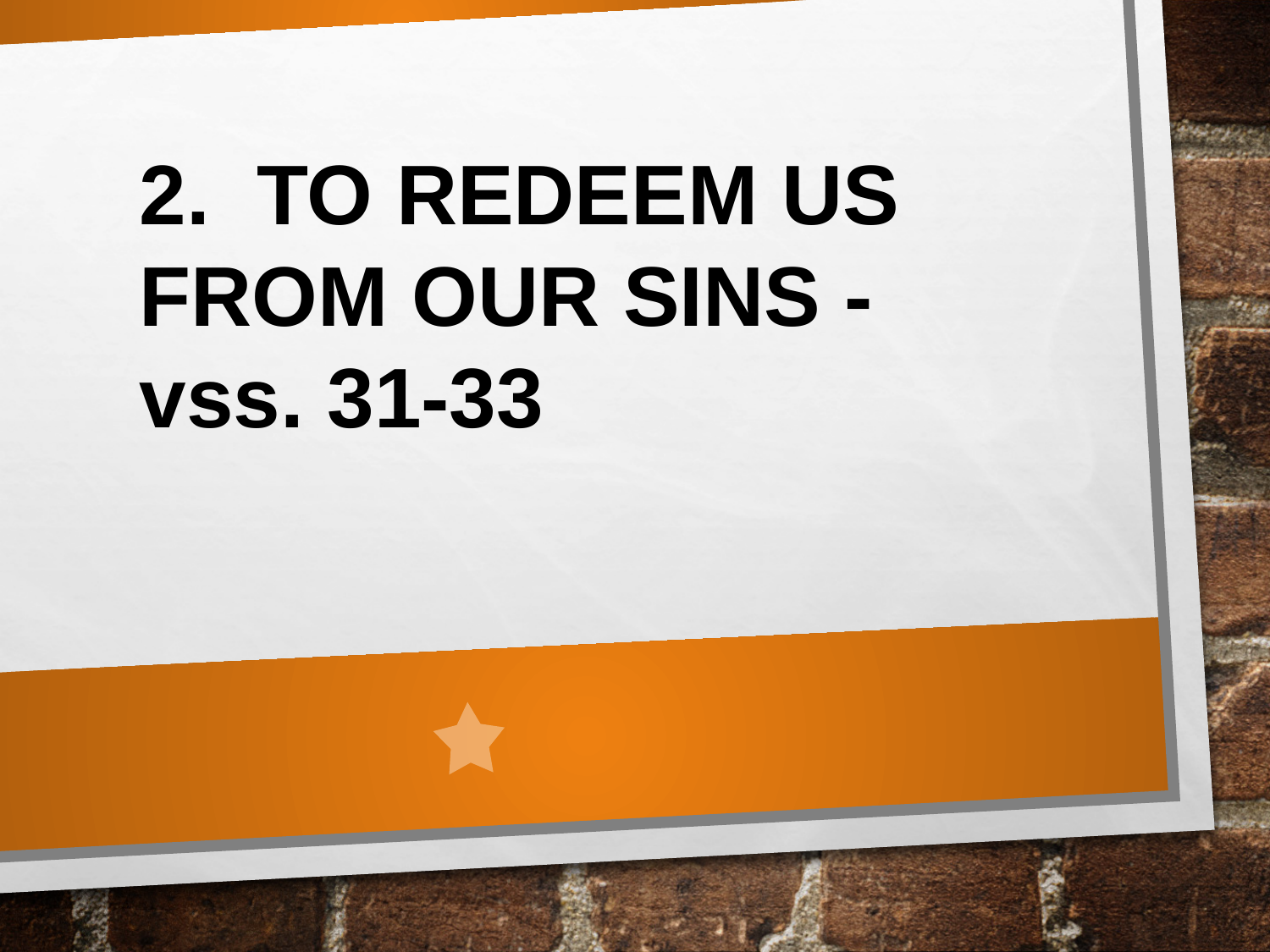

2.  TO REDEEM US FROM OUR SINS -  vss. 31-33